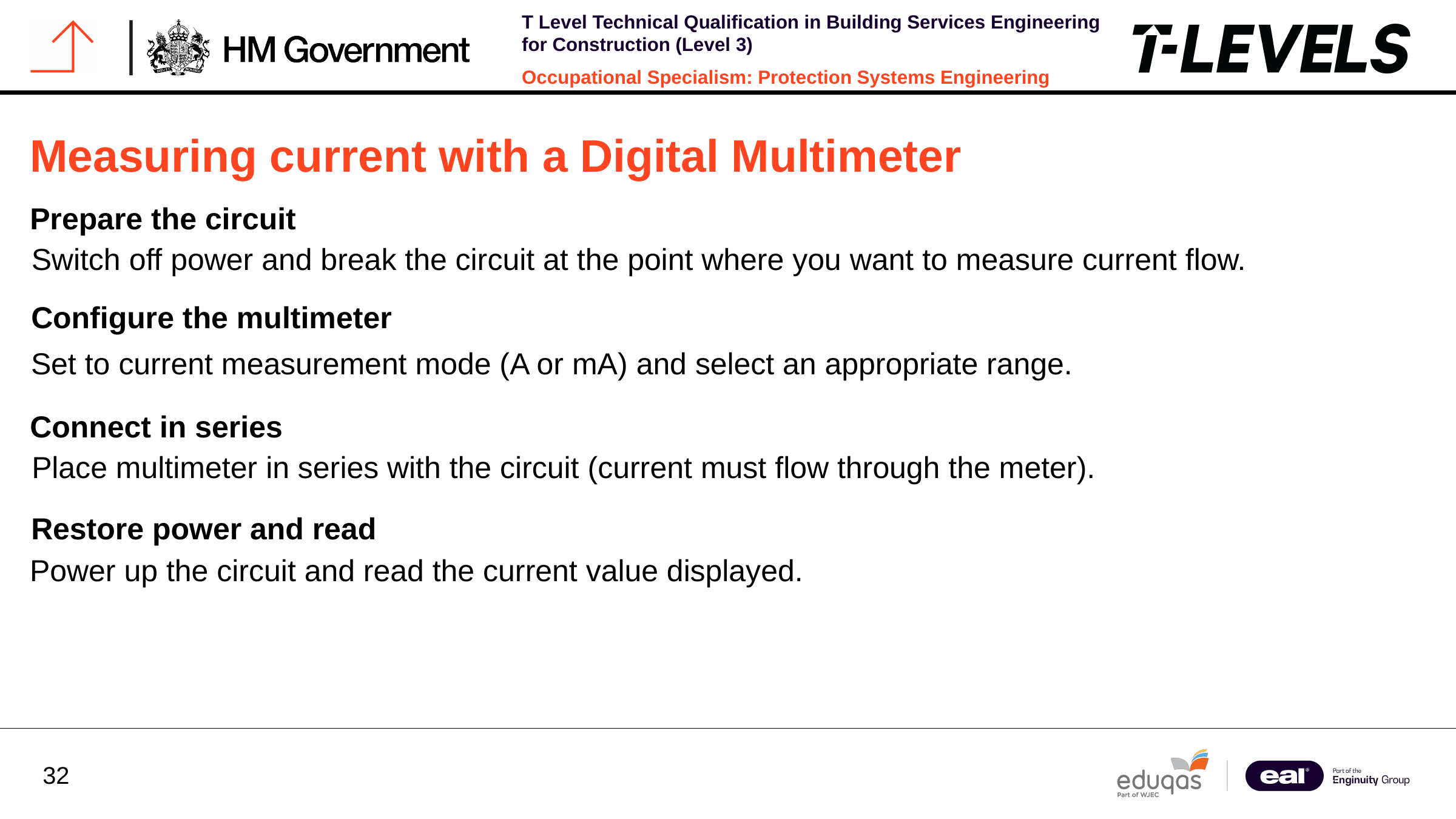

Measuring current with a Digital Multimeter
Prepare the circuit
Switch off power and break the circuit at the point where you want to measure current flow.
Configure the multimeter
Set to current measurement mode (A or mA) and select an appropriate range.
Connect in series
Place multimeter in series with the circuit (current must flow through the meter).

Restore power and read
Power up the circuit and read the current value displayed.